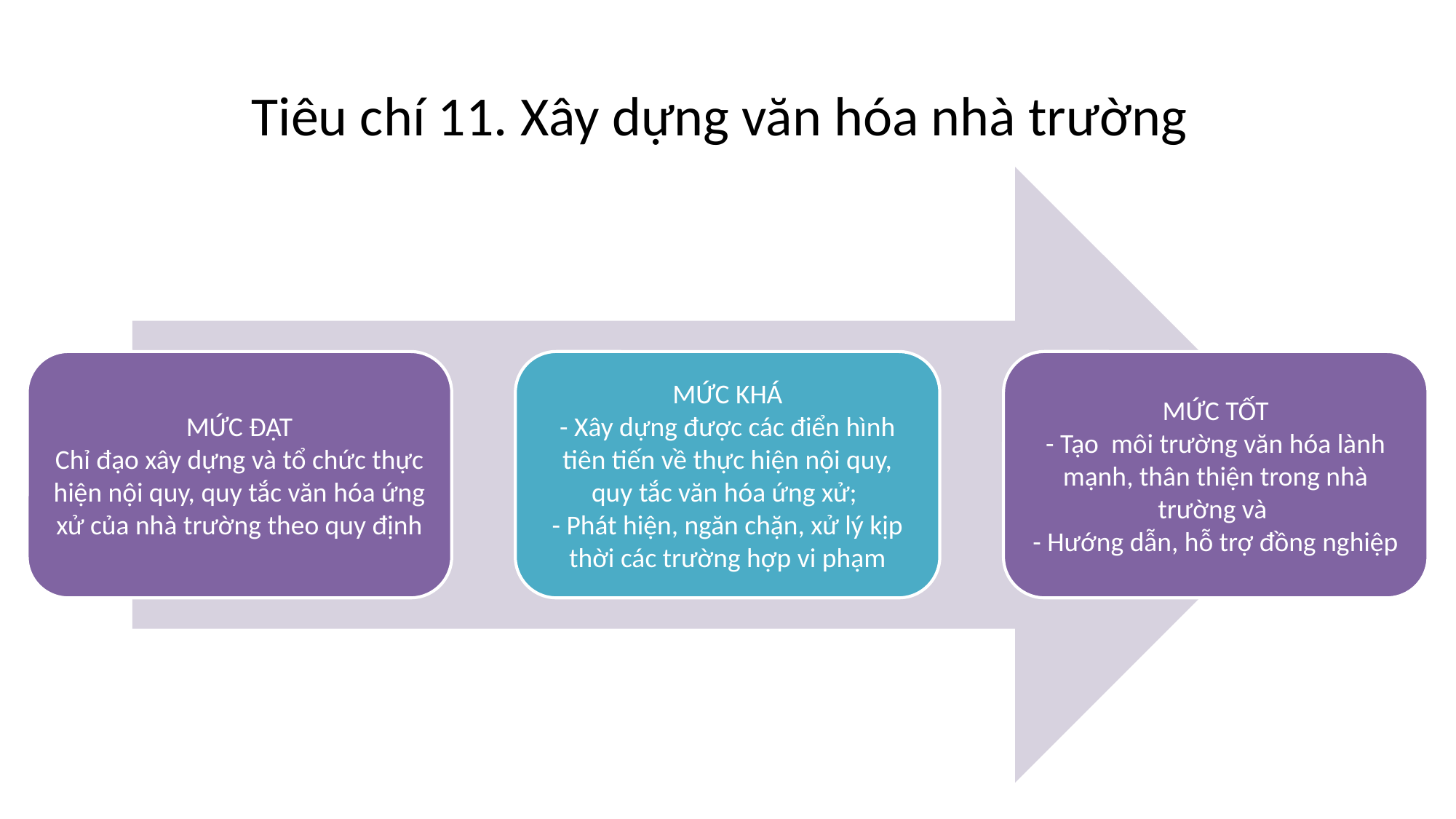

# Tiêu chí 11. Xây dựng văn hóa nhà trường
MỨC ĐẠT
Chỉ đạo xây dựng và tổ chức thực hiện nội quy, quy tắc văn hóa ứng xử của nhà trường theo quy định
MỨC KHÁ
- Xây dựng được các điển hình tiên tiến về thực hiện nội quy, quy tắc văn hóa ứng xử;
- Phát hiện, ngăn chặn, xử lý kịp thời các trường hợp vi phạm
MỨC TỐT
- Tạo  môi trường văn hóa lành mạnh, thân thiện trong nhà trường và
- Hướng dẫn, hỗ trợ đồng nghiệp